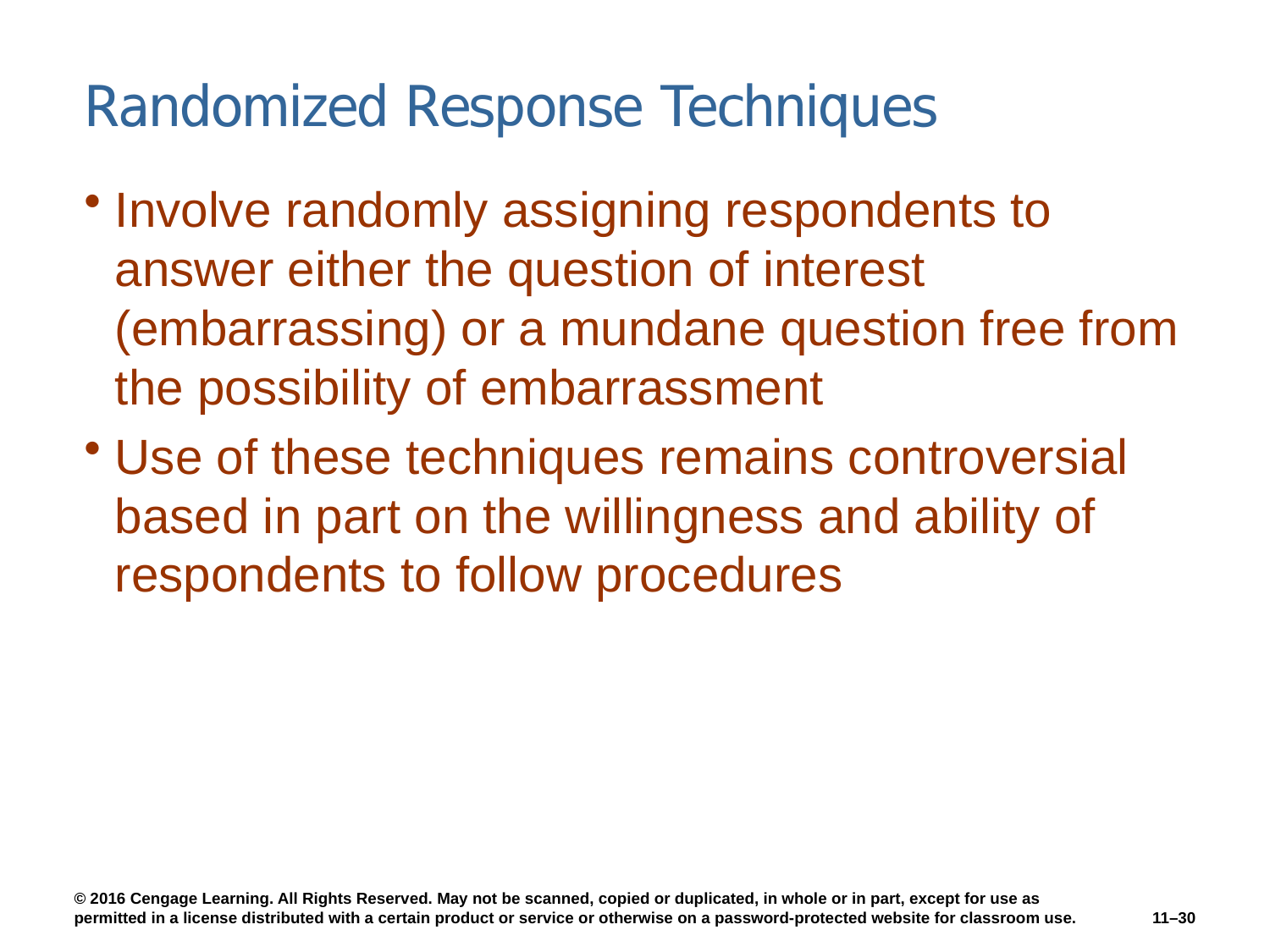

# Randomized Response Techniques
Involve randomly assigning respondents to answer either the question of interest (embarrassing) or a mundane question free from the possibility of embarrassment
Use of these techniques remains controversial based in part on the willingness and ability of respondents to follow procedures

11–30
© 2016 Cengage Learning. All Rights Reserved. May not be scanned, copied or duplicated, in whole or in part, except for use as permitted in a license distributed with a certain product or service or otherwise on a password-protected website for classroom use.